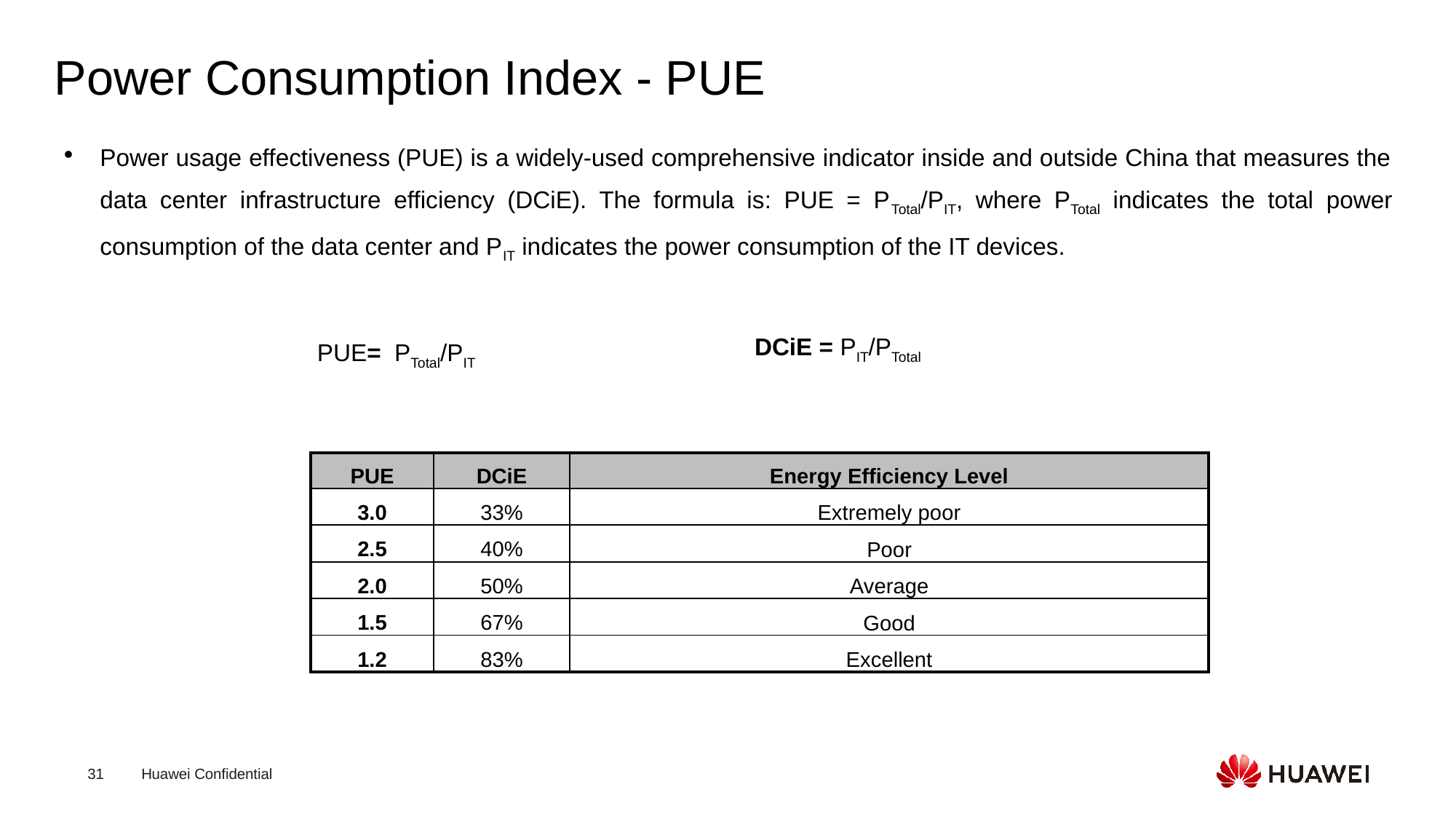

# Power Consumption Index - PUE
Power usage effectiveness (PUE) is a widely-used comprehensive indicator inside and outside China that measures the data center infrastructure efficiency (DCiE). The formula is: PUE = PTotal/PIT, where PTotal indicates the total power consumption of the data center and PIT indicates the power consumption of the IT devices.

DCiE = PIT/PTotal

 PUE=
PTotal/PIT
| PUE | DCiE | Energy Efficiency Level |
| --- | --- | --- |
| 3.0 | 33% | Extremely poor |
| 2.5 | 40% | Poor |
| 2.0 | 50% | Average |
| 1.5 | 67% | Good |
| 1.2 | 83% | Excellent |